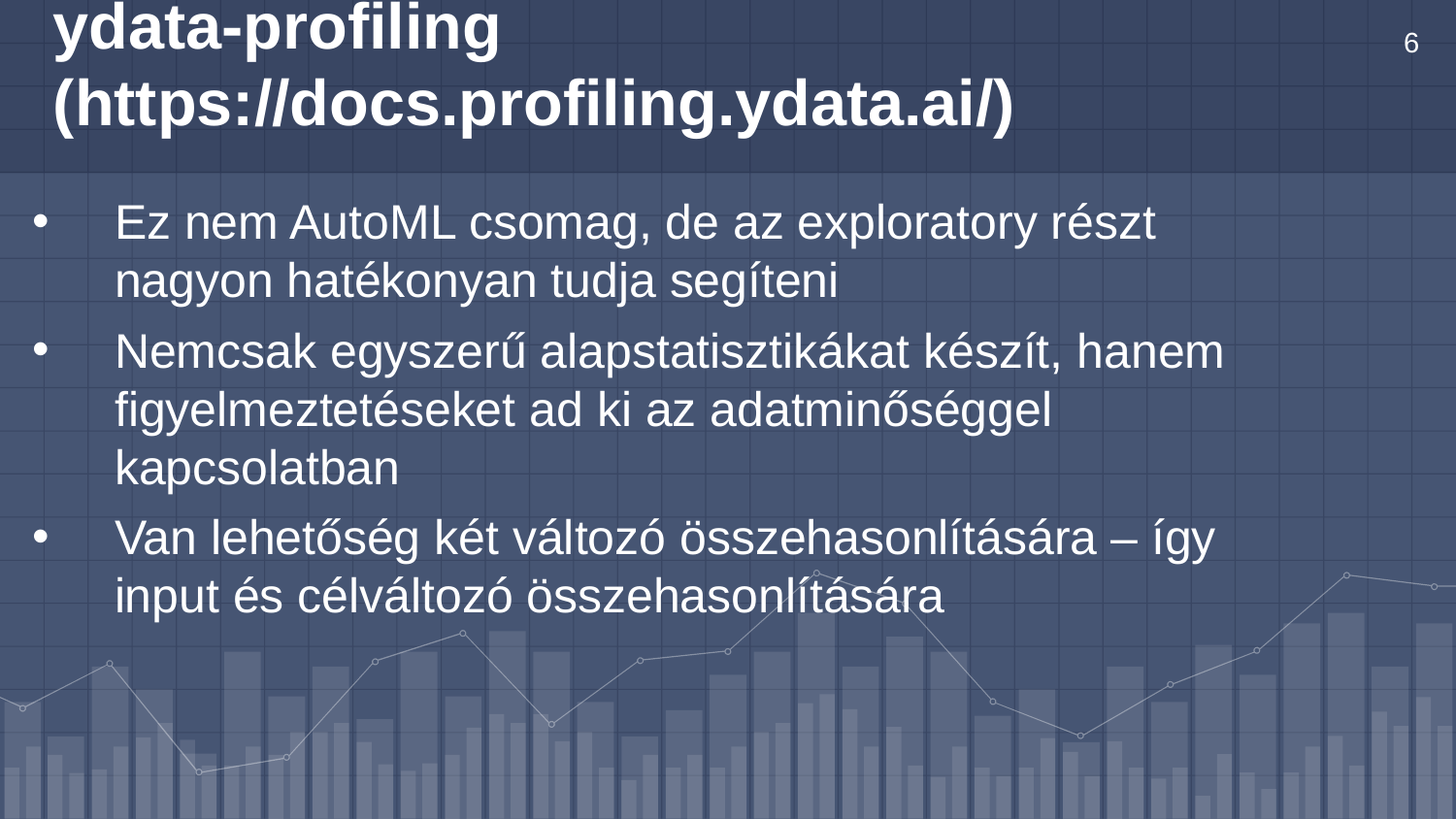

6
# ydata-profiling (https://docs.profiling.ydata.ai/)
Ez nem AutoML csomag, de az exploratory részt nagyon hatékonyan tudja segíteni
Nemcsak egyszerű alapstatisztikákat készít, hanem figyelmeztetéseket ad ki az adatminőséggel kapcsolatban
Van lehetőség két változó összehasonlítására – így input és célváltozó összehasonlítására